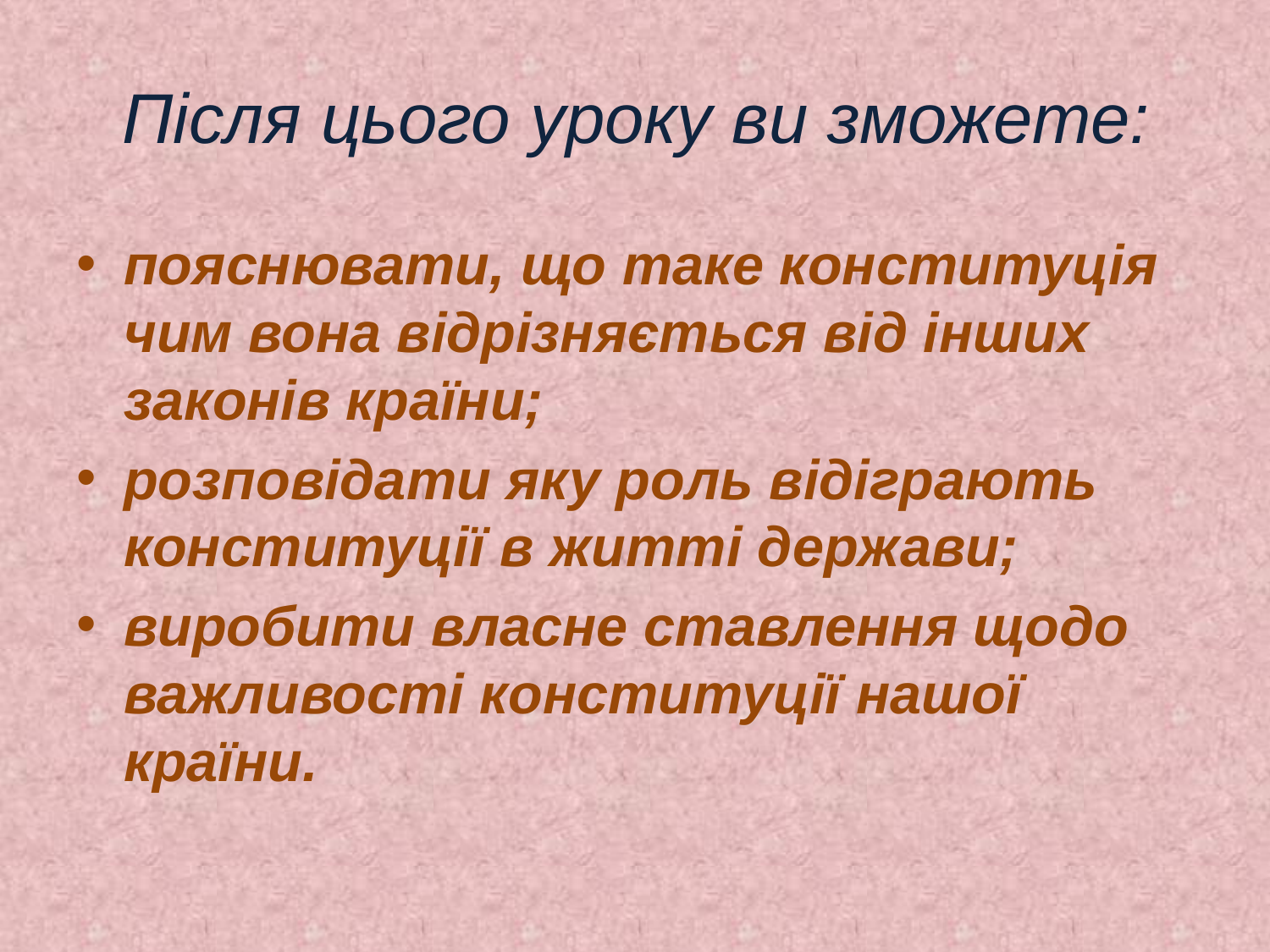

пояснювати, що таке конституція чим вона відрізняється від інших законів країни;
розповідати яку роль відіграють конституції в житті держави;
виробити власне ставлення щодо важливості конституції нашої країни.
Після цього уроку ви зможете: